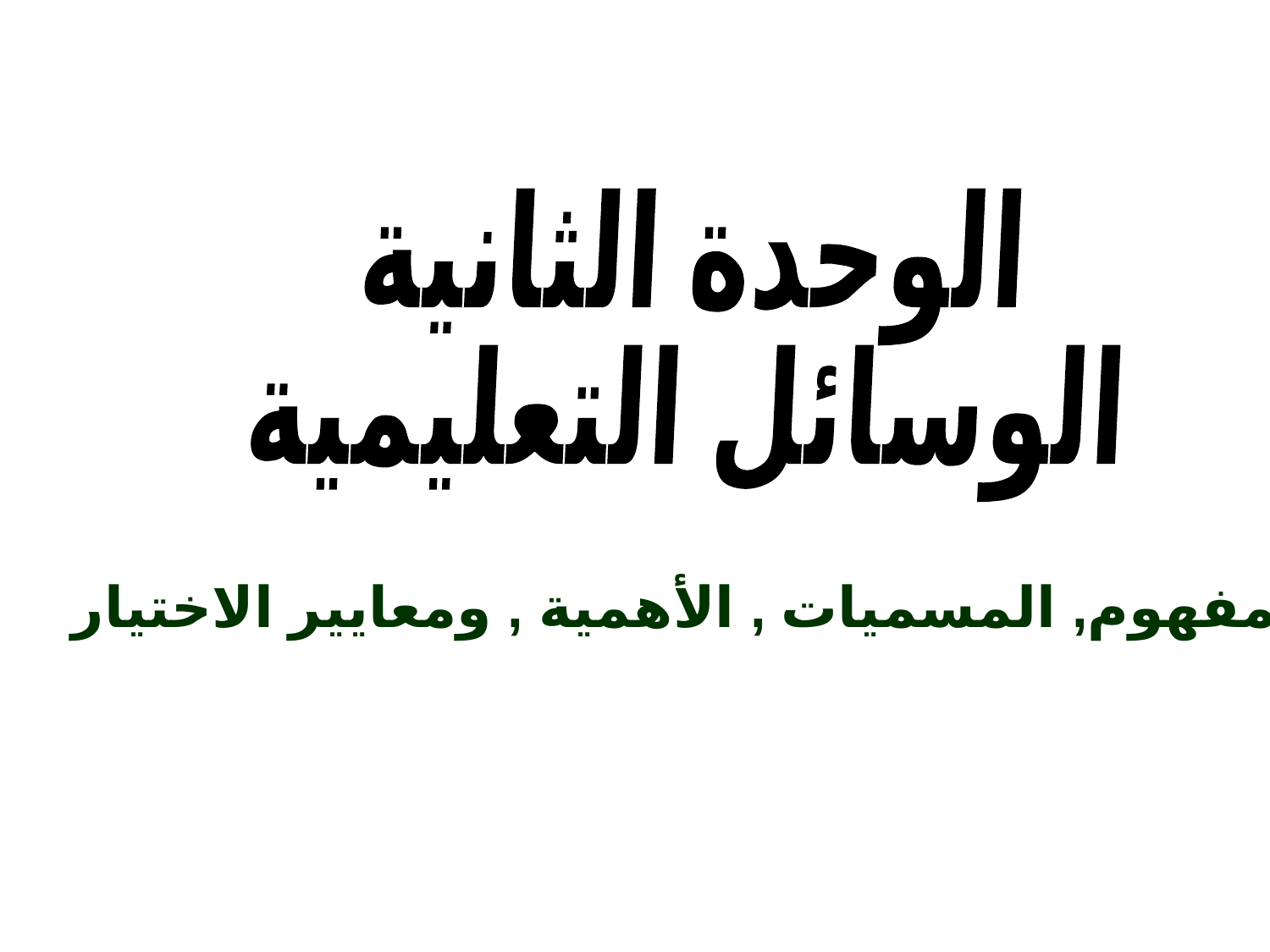

الوحدة الثانية
الوسائل التعليمية
المفهوم, المسميات , الأهمية , ومعايير الاختيار